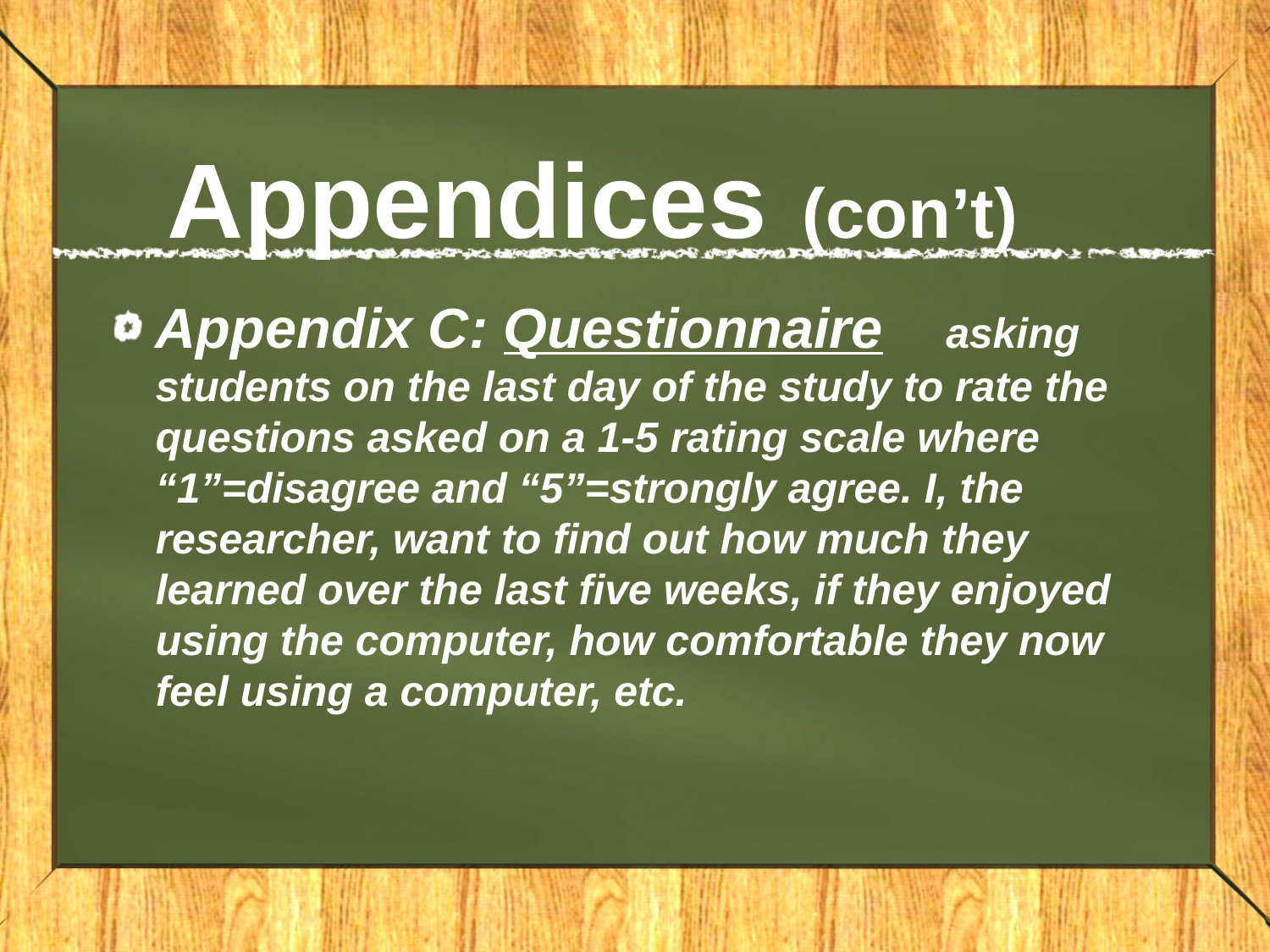

# Appendices	(con’t)
Appendix C: Questionnaire    asking students on the last day of the study to rate the questions asked on a 1-5 rating scale where “1”=disagree and “5”=strongly agree. I, the researcher, want to find out how much they learned over the last five weeks, if they enjoyed using the computer, how comfortable they now feel using a computer, etc.